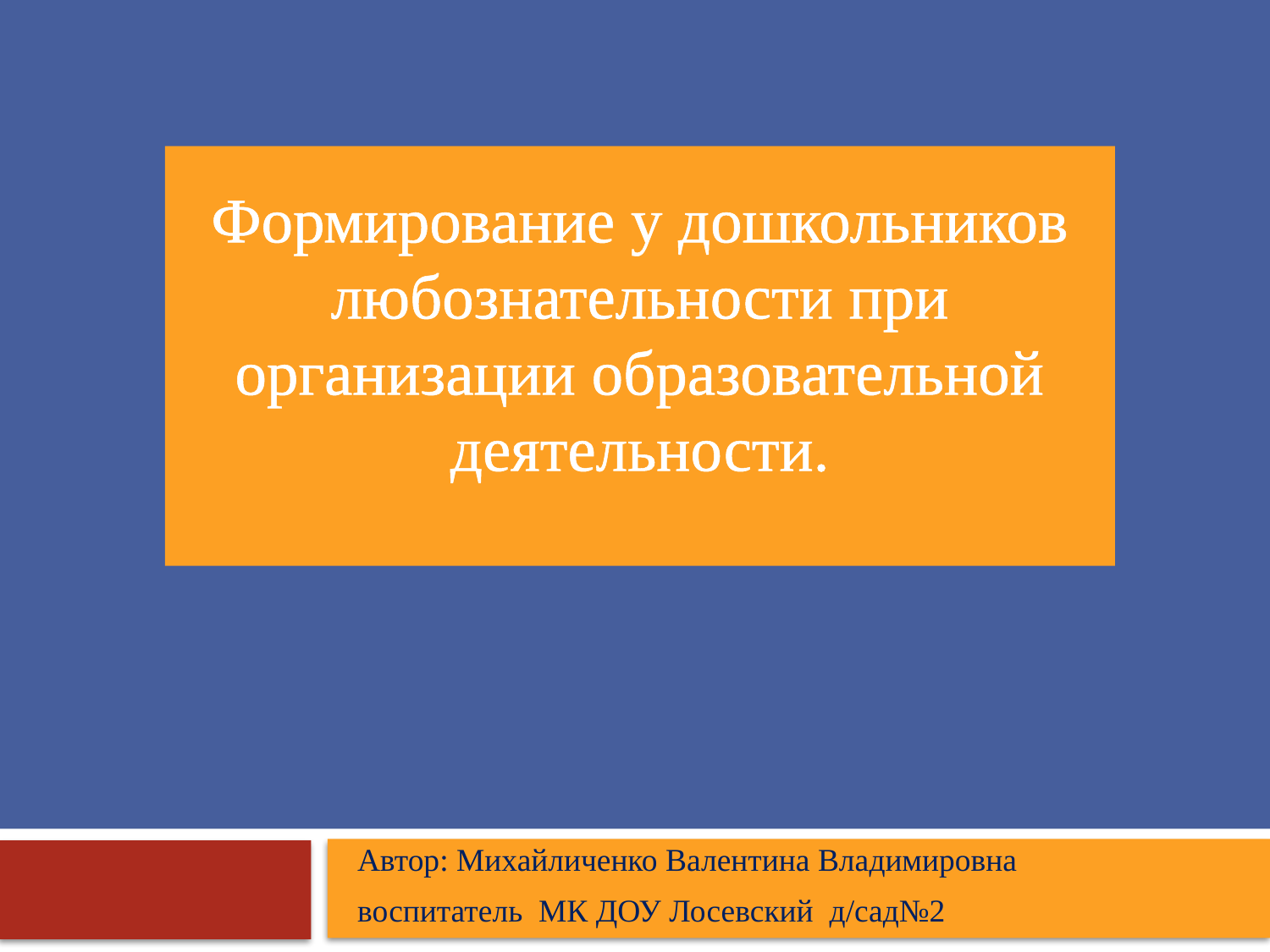

# Формирование у дошкольников любознательности при организации образовательной деятельности.
Автор: Михайличенко Валентина Владимировна
воспитатель  МК ДОУ Лосевский  д/сад№2